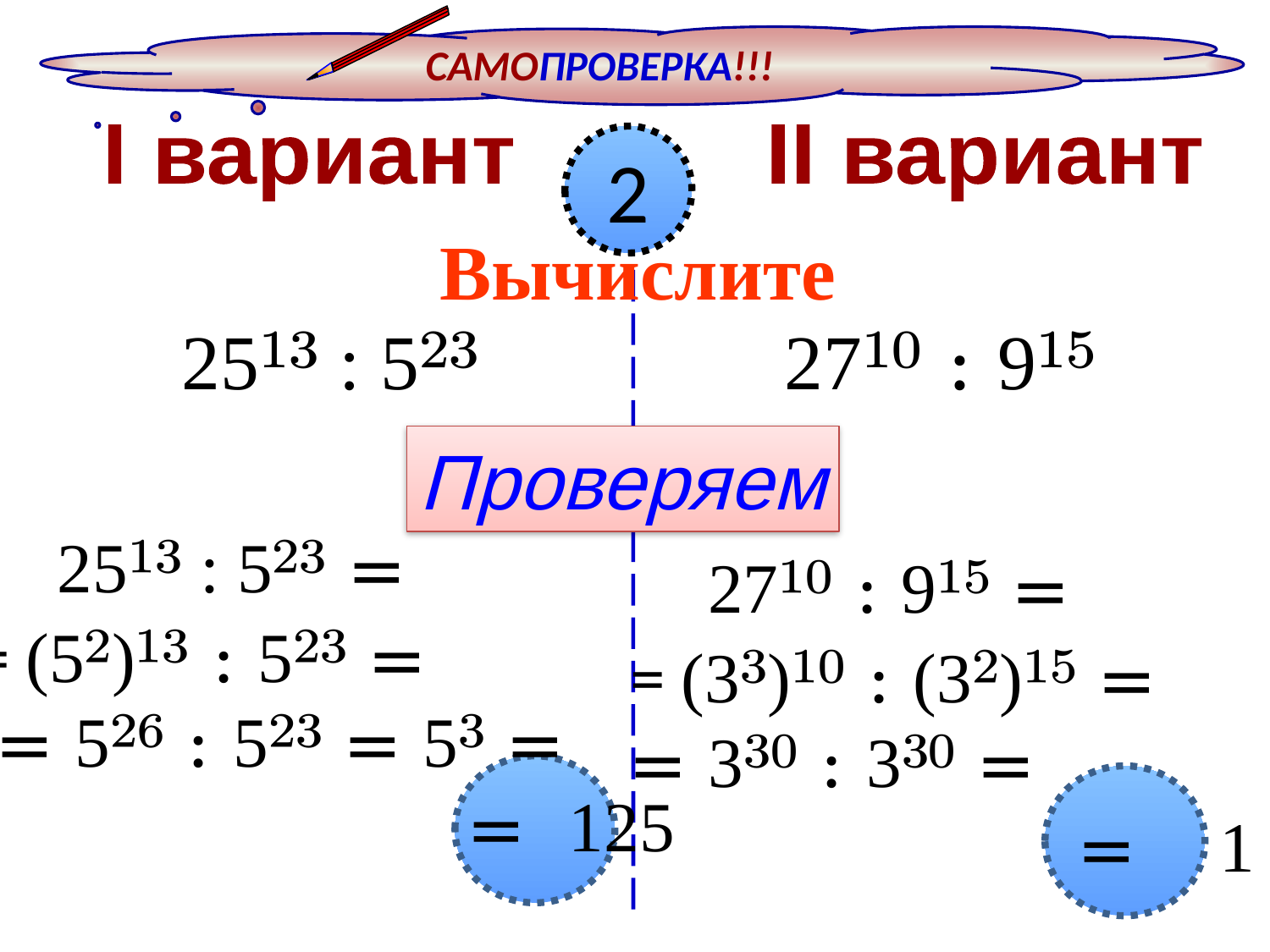

САМОПРОВЕРКА!!!
I вариант          II вариант
2
Вычислите

25¹³ : 5²³
27¹⁰ : 9¹⁵
Проверяем
25¹³ : 5²³ =
27¹⁰ : 9¹⁵ =

= (5²)¹³ : 5²³ =
 = 5²⁶ : 5²³ = 5³ =
                      =  125
= (3³)¹⁰ : (3²)¹⁵ =
= 3³⁰ : 3³⁰ =
                    =    1